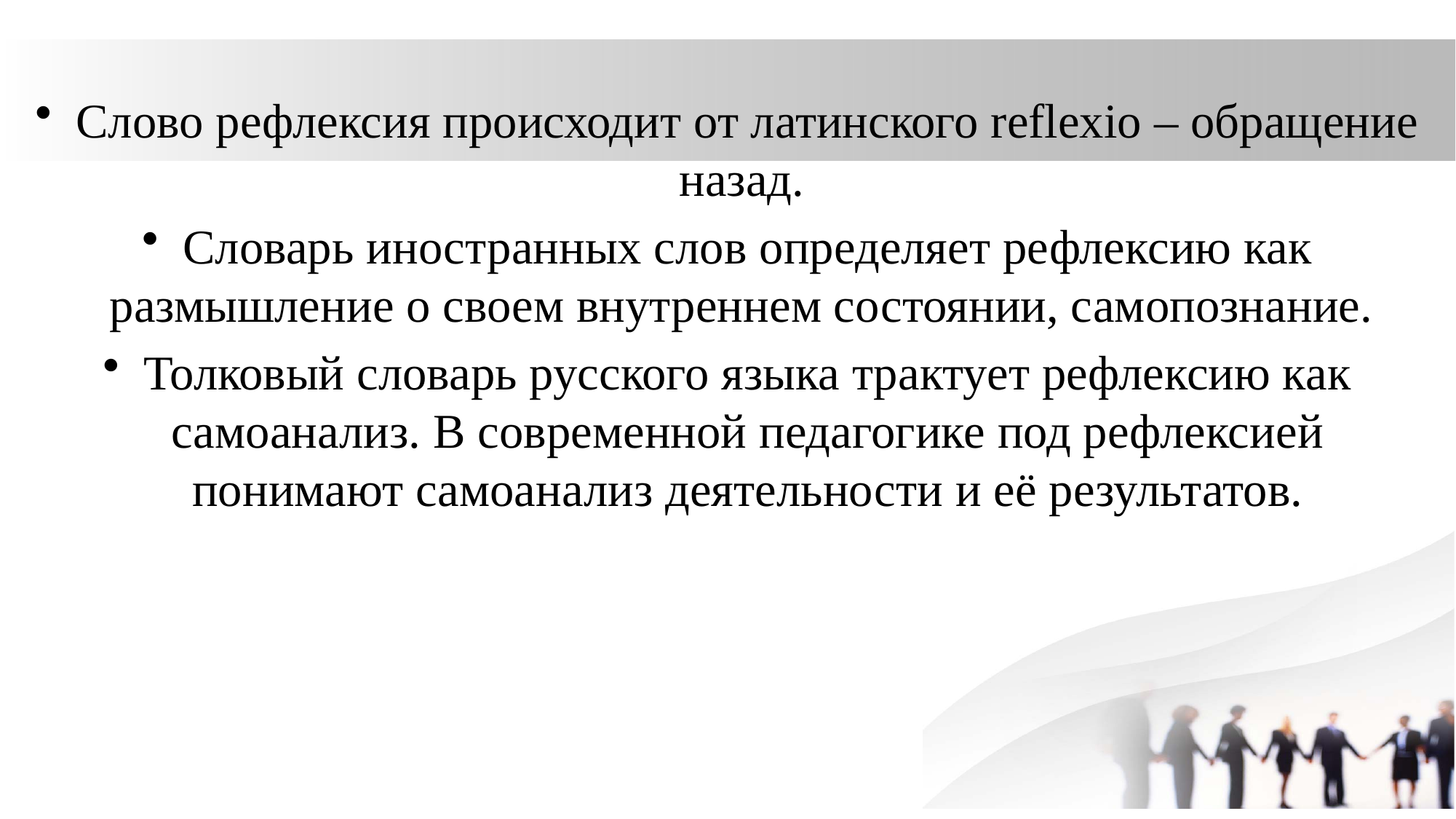

Слово рефлексия происходит от латинского reflexio – обращение назад.
Словарь иностранных слов определяет рефлексию как размышление о своем внутреннем состоянии, самопознание.
Толковый словарь русского языка трактует рефлексию как самоанализ. В современной педагогике под рефлексией понимают самоанализ деятельности и её результатов.